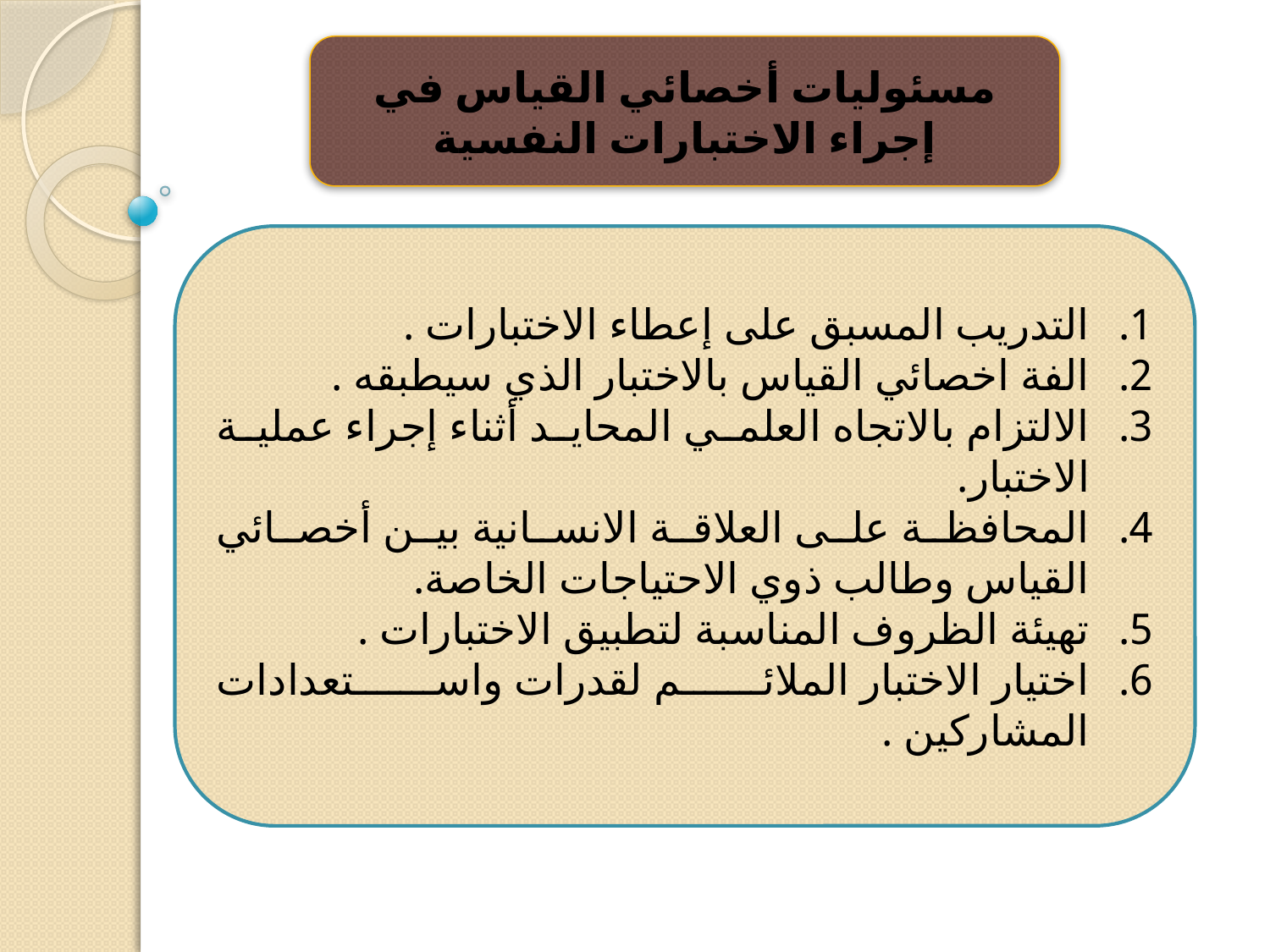

مسئوليات أخصائي القياس في إجراء الاختبارات النفسية
التدريب المسبق على إعطاء الاختبارات .
الفة اخصائي القياس بالاختبار الذي سيطبقه .
الالتزام بالاتجاه العلمي المحايد أثناء إجراء عملية الاختبار.
المحافظة على العلاقة الانسانية بين أخصائي القياس وطالب ذوي الاحتياجات الخاصة.
تهيئة الظروف المناسبة لتطبيق الاختبارات .
اختيار الاختبار الملائم لقدرات واستعدادات المشاركين .